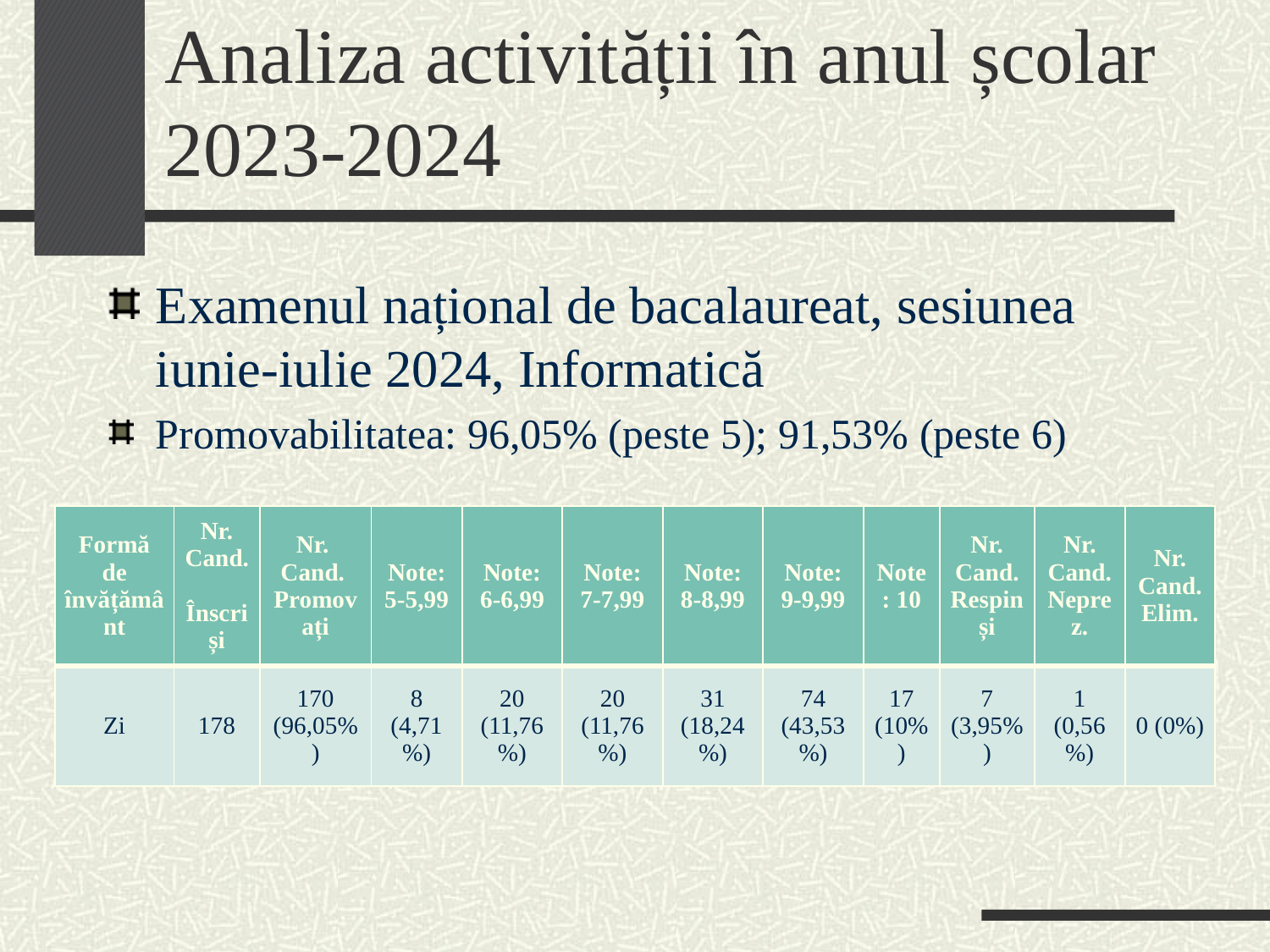

# Analiza activității în anul școlar 2023-2024
Examenul național de bacalaureat, sesiunea iunie-iulie 2024, Informatică
Promovabilitatea: 96,05% (peste 5); 91,53% (peste 6)

| Formă de învățământ | Nr. Cand. Înscriși | Nr. Cand. Promovați | Note: 5-5,99 | Note: 6-6,99 | Note: 7-7,99 | Note: 8-8,99 | Note: 9-9,99 | Note: 10 | Nr. Cand. Respinși | Nr. Cand. Neprez. | Nr. Cand. Elim. |
| --- | --- | --- | --- | --- | --- | --- | --- | --- | --- | --- | --- |
| Zi | 178 | 170 (96,05%) | 8 (4,71%) | 20 (11,76%) | 20 (11,76%) | 31 (18,24%) | 74 (43,53%) | 17 (10%) | 7 (3,95%) | 1 (0,56%) | 0 (0%) |